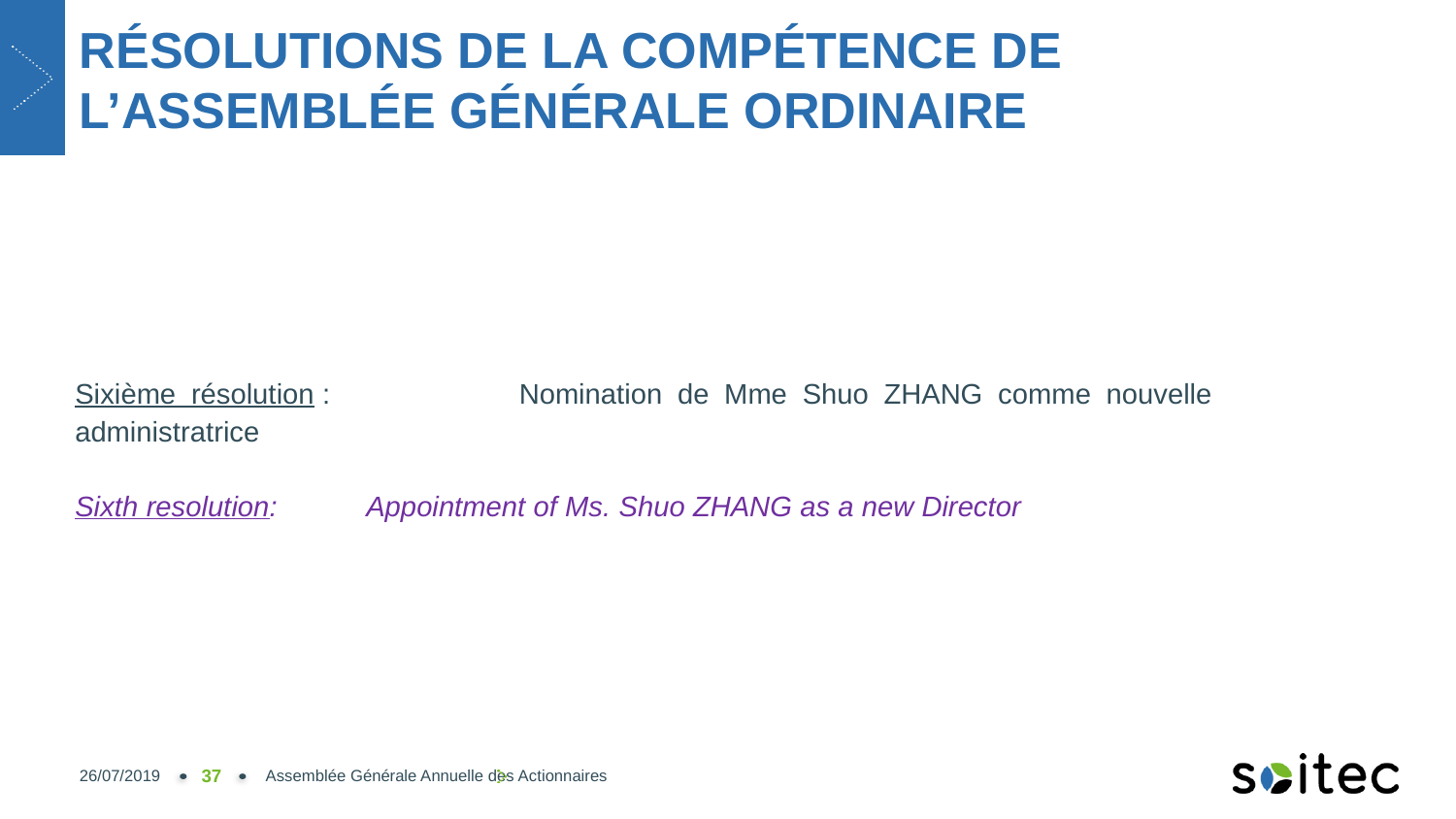

# RÉSOLUTIONS DE LA COMPÉTENCE DE L’ASSEMBLÉE GÉNÉRALE ORDINAIRE
Sixième résolution :		Nomination de Mme Shuo ZHANG comme nouvelle administratrice

Sixth resolution: 	Appointment of Ms. Shuo ZHANG as a new Director

26/07/2019
37
Assemblée Générale Annuelle des Actionnaires